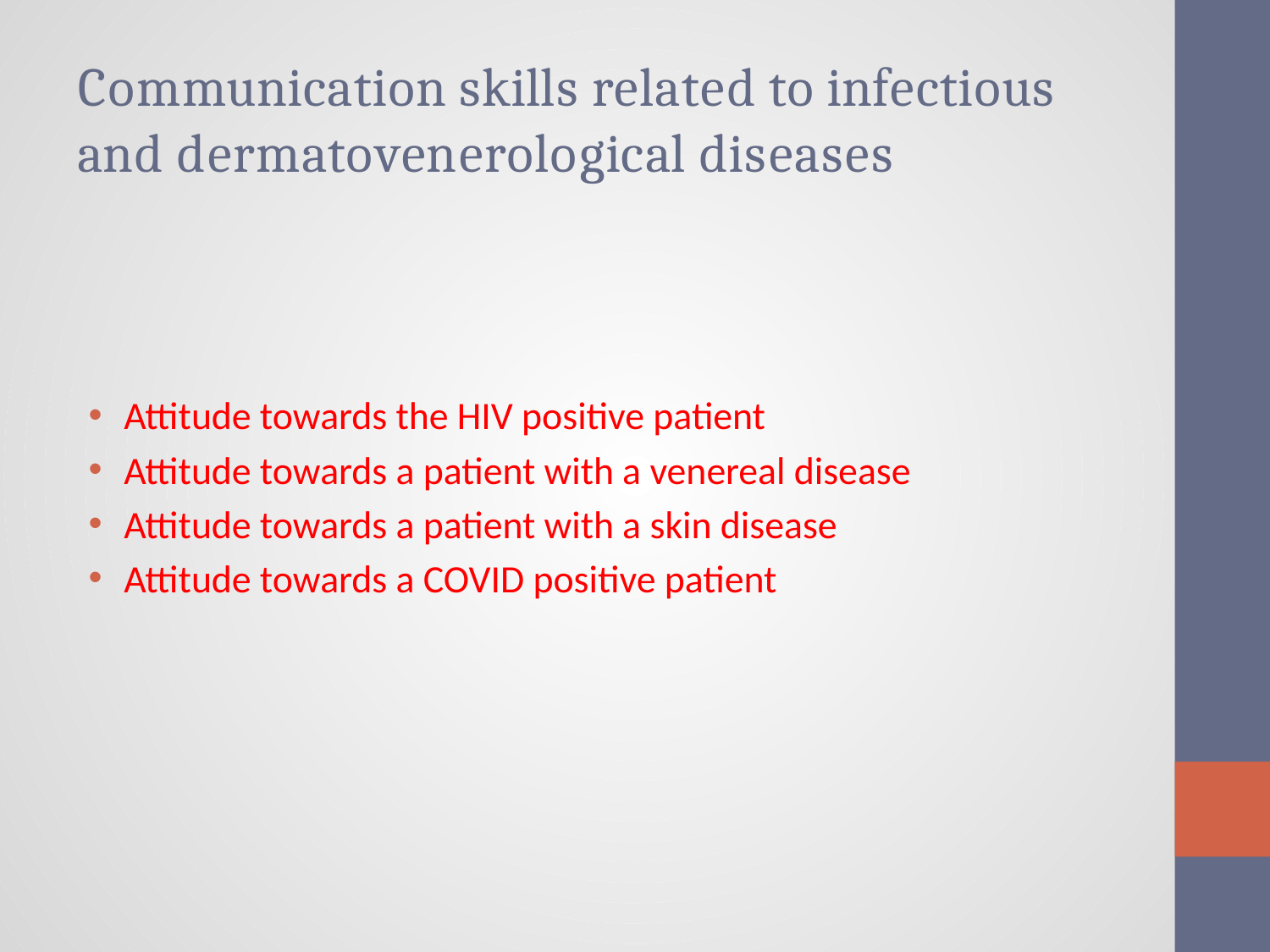

# Communication skills related to infectious and dermatovenerological diseases

Attitude towards the HIV positive patient
Attitude towards a patient with a venereal disease
Attitude towards a patient with a skin disease
Attitude towards a COVID positive patient